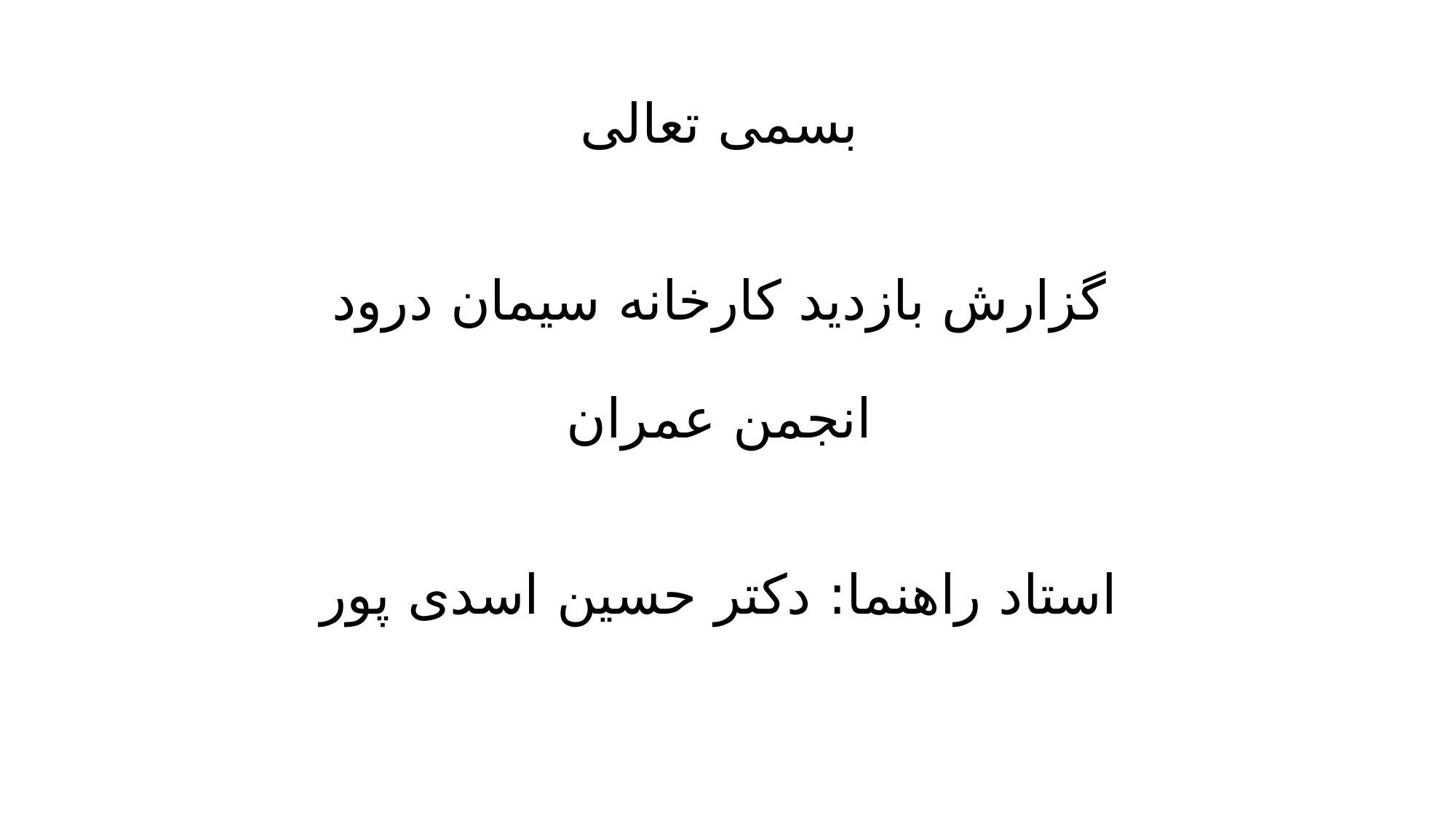

# بسمی تعالی گزارش بازدید کارخانه سیمان درود انجمن عمران استاد راهنما: دکتر حسین اسدی پور